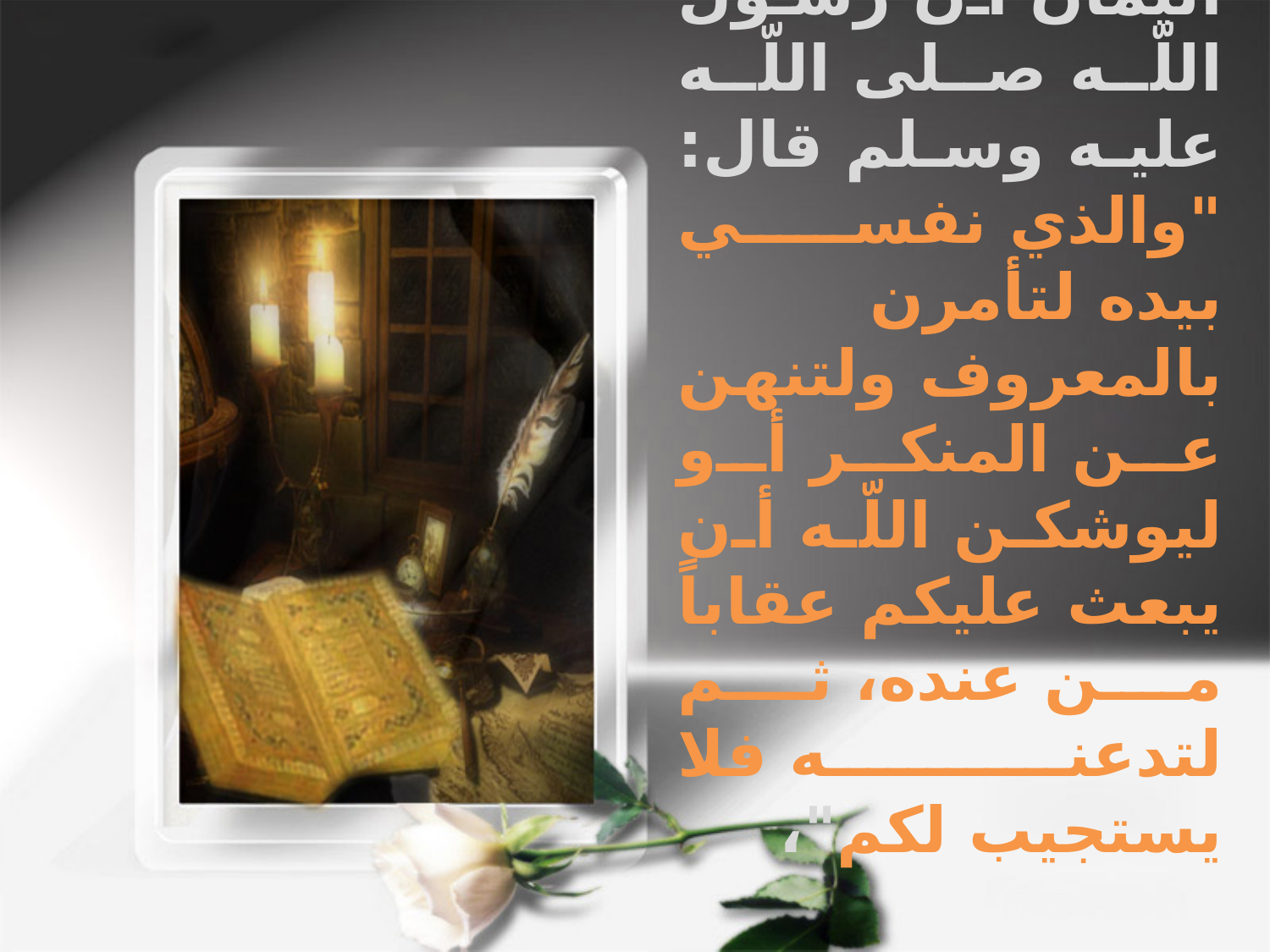

عن حذيفة بن اليمان أن رسول اللّه صلى اللّه عليه وسلم قال: "والذي نفسي بيده لتأمرن بالمعروف ولتنهن عن المنكر أو ليوشكن اللّه أن يبعث عليكم عقاباً من عنده، ثم لتدعنه فلا يستجيب لكم"،